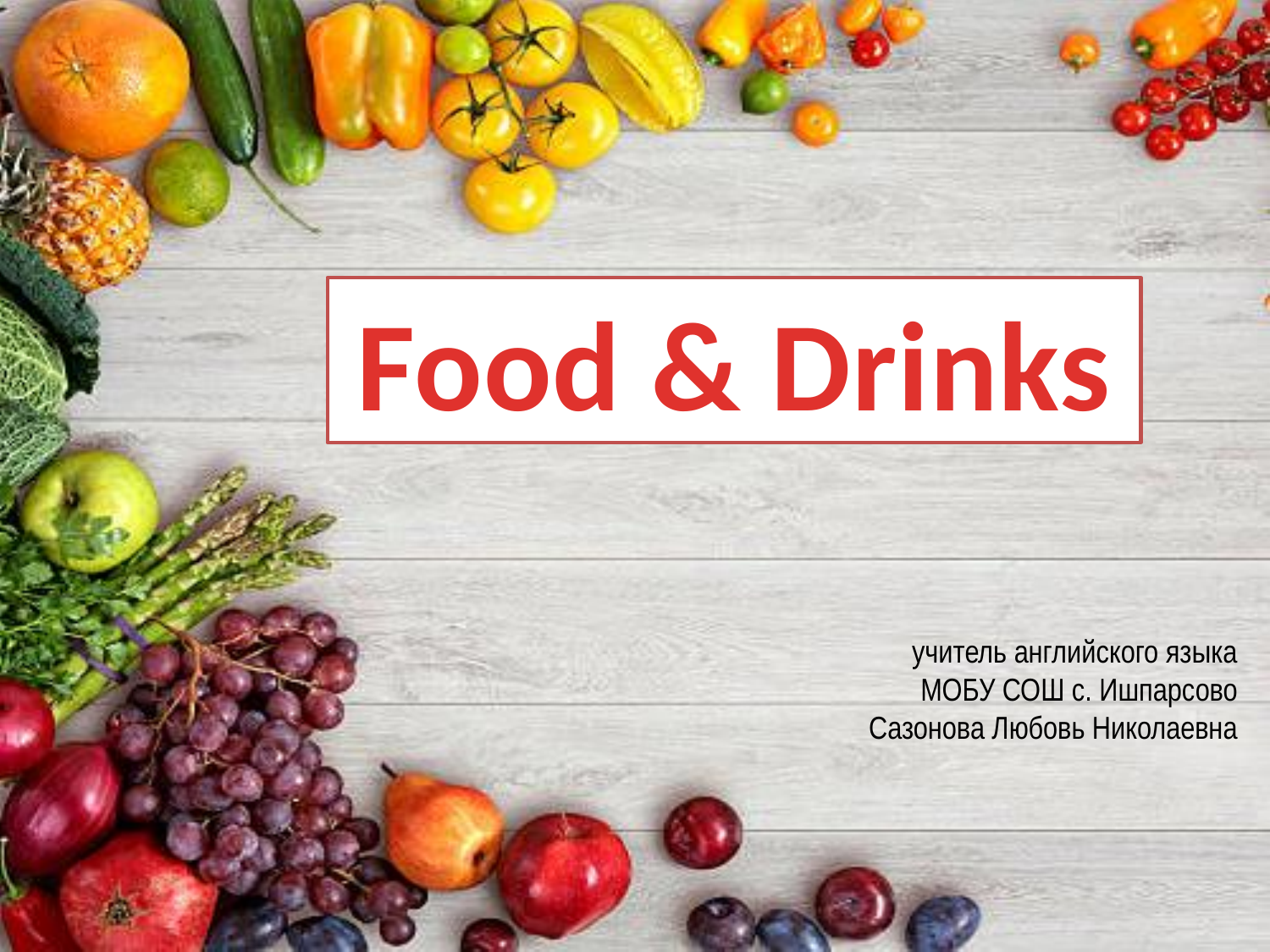

Food & Drinks
учитель английского языка
МОБУ СОШ с. Ишпарсово
Сазонова Любовь Николаевна